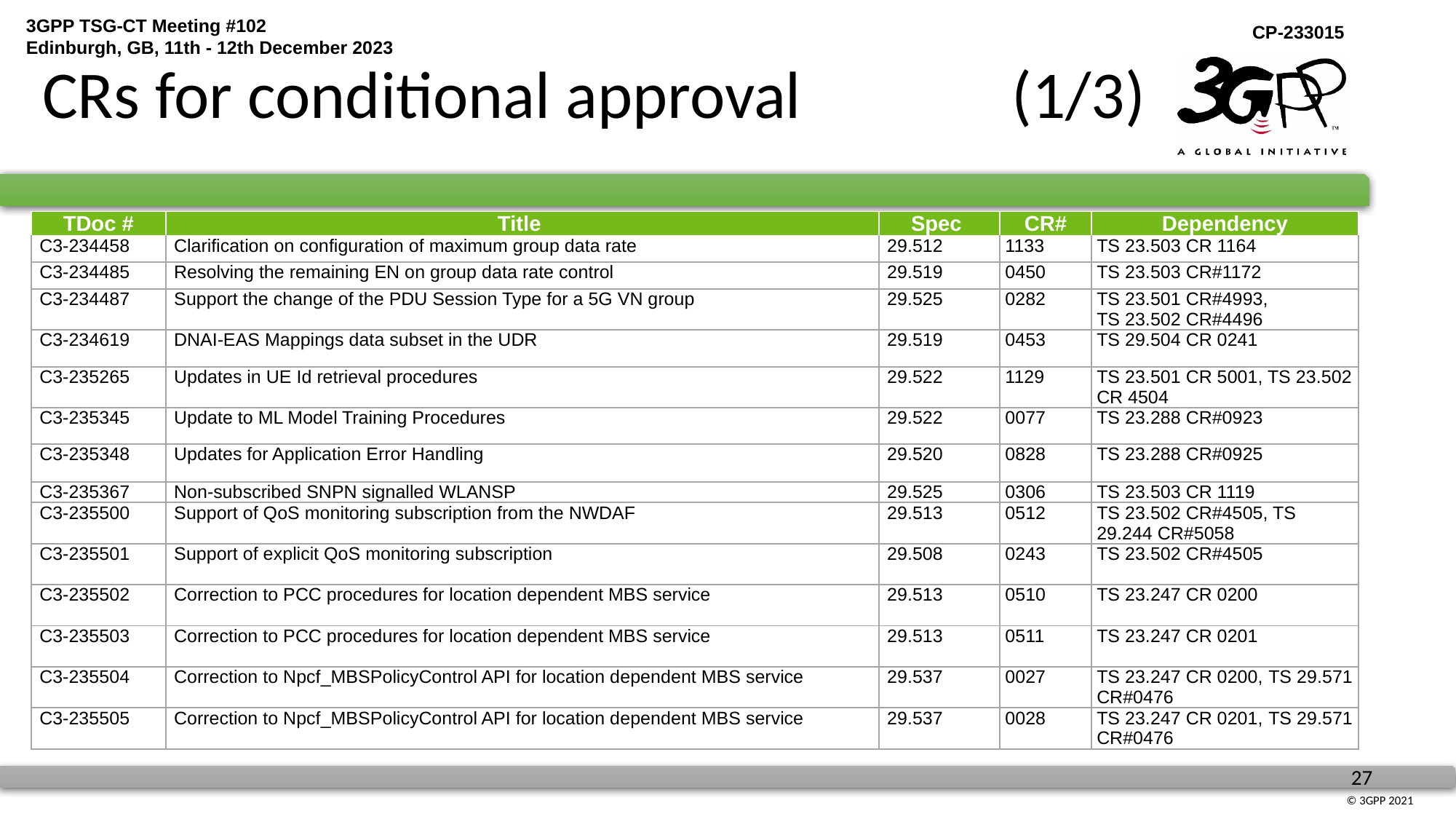

# CRs for conditional approval              (1/3)
| TDoc # | Title | Spec | CR# | Dependency |
| --- | --- | --- | --- | --- |
| C3-234458 | Clarification on configuration of maximum group data rate | 29.512 | 1133 | TS 23.503 CR 1164 |
| C3-234485 | Resolving the remaining EN on group data rate control | 29.519 | 0450 | TS 23.503 CR#1172 |
| C3-234487 | Support the change of the PDU Session Type for a 5G VN group | 29.525 | 0282 | TS 23.501 CR#4993, TS 23.502 CR#4496 |
| C3-234619 | DNAI-EAS Mappings data subset in the UDR | 29.519 | 0453 | TS 29.504 CR 0241 |
| C3-235265 | Updates in UE Id retrieval procedures | 29.522 | 1129 | TS 23.501 CR 5001, TS 23.502 CR 4504 |
| C3-235345 | Update to ML Model Training Procedures | 29.522 | 0077 | TS 23.288 CR#0923 |
| C3-235348 | Updates for Application Error Handling | 29.520 | 0828 | TS 23.288 CR#0925 |
| C3-235367 | Non-subscribed SNPN signalled WLANSP | 29.525 | 0306 | TS 23.503 CR 1119 |
| C3-235500 | Support of QoS monitoring subscription from the NWDAF | 29.513 | 0512 | TS 23.502 CR#4505, TS 29.244 CR#5058 |
| C3-235501 | Support of explicit QoS monitoring subscription | 29.508 | 0243 | TS 23.502 CR#4505 |
| C3-235502 | Correction to PCC procedures for location dependent MBS service | 29.513 | 0510 | TS 23.247 CR 0200 |
| C3-235503 | Correction to PCC procedures for location dependent MBS service | 29.513 | 0511 | TS 23.247 CR 0201 |
| C3-235504 | Correction to Npcf\_MBSPolicyControl API for location dependent MBS service | 29.537 | 0027 | TS 23.247 CR 0200, TS 29.571 CR#0476 |
| C3-235505 | Correction to Npcf\_MBSPolicyControl API for location dependent MBS service | 29.537 | 0028 | TS 23.247 CR 0201, TS 29.571 CR#0476 |